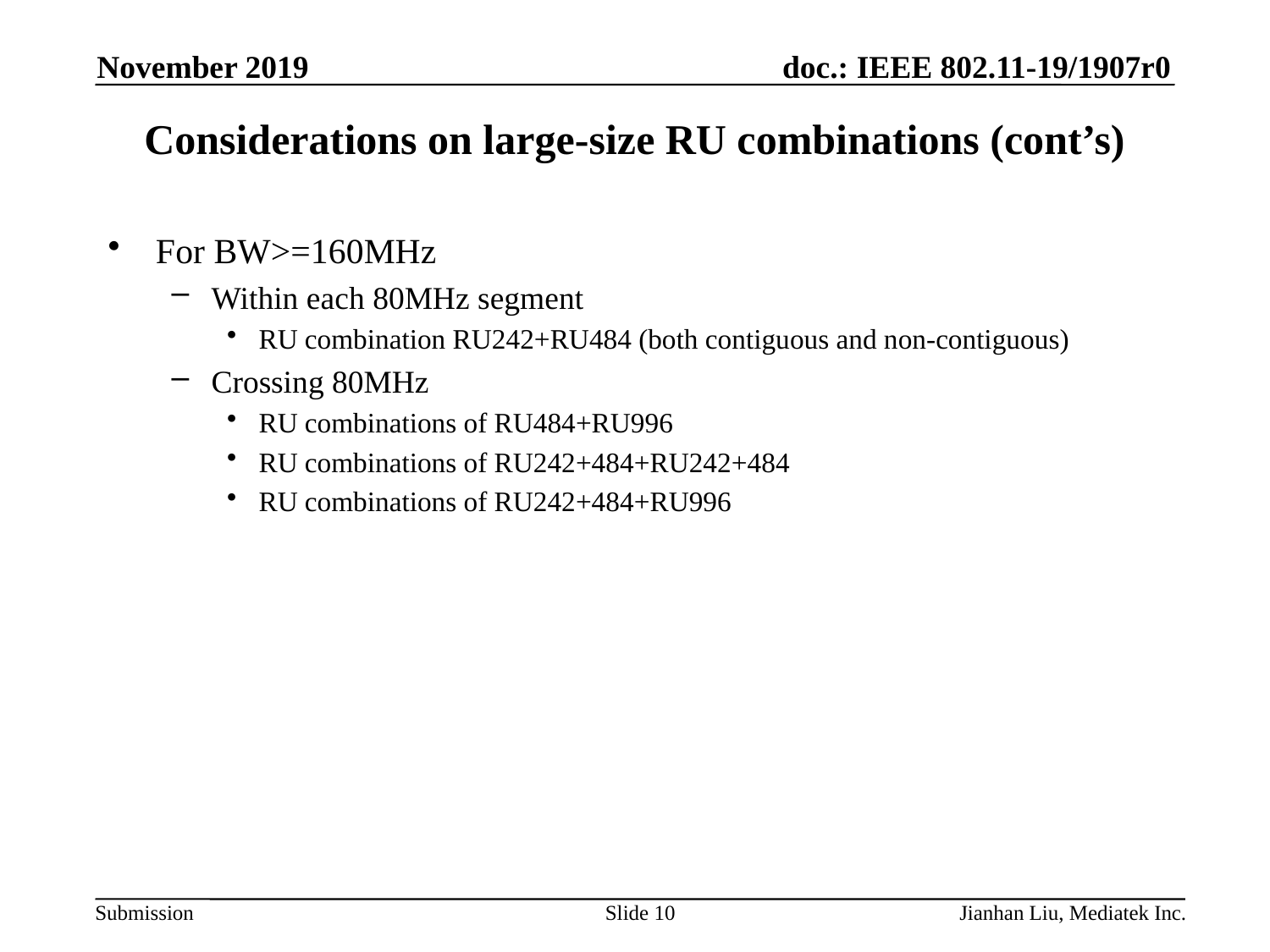

November 2019
# Considerations on large-size RU combinations (cont’s)
For BW>=160MHz
Within each 80MHz segment
RU combination RU242+RU484 (both contiguous and non-contiguous)
Crossing 80MHz
RU combinations of RU484+RU996
RU combinations of RU242+484+RU242+484
RU combinations of RU242+484+RU996

Slide 10
Jianhan Liu, Mediatek Inc.